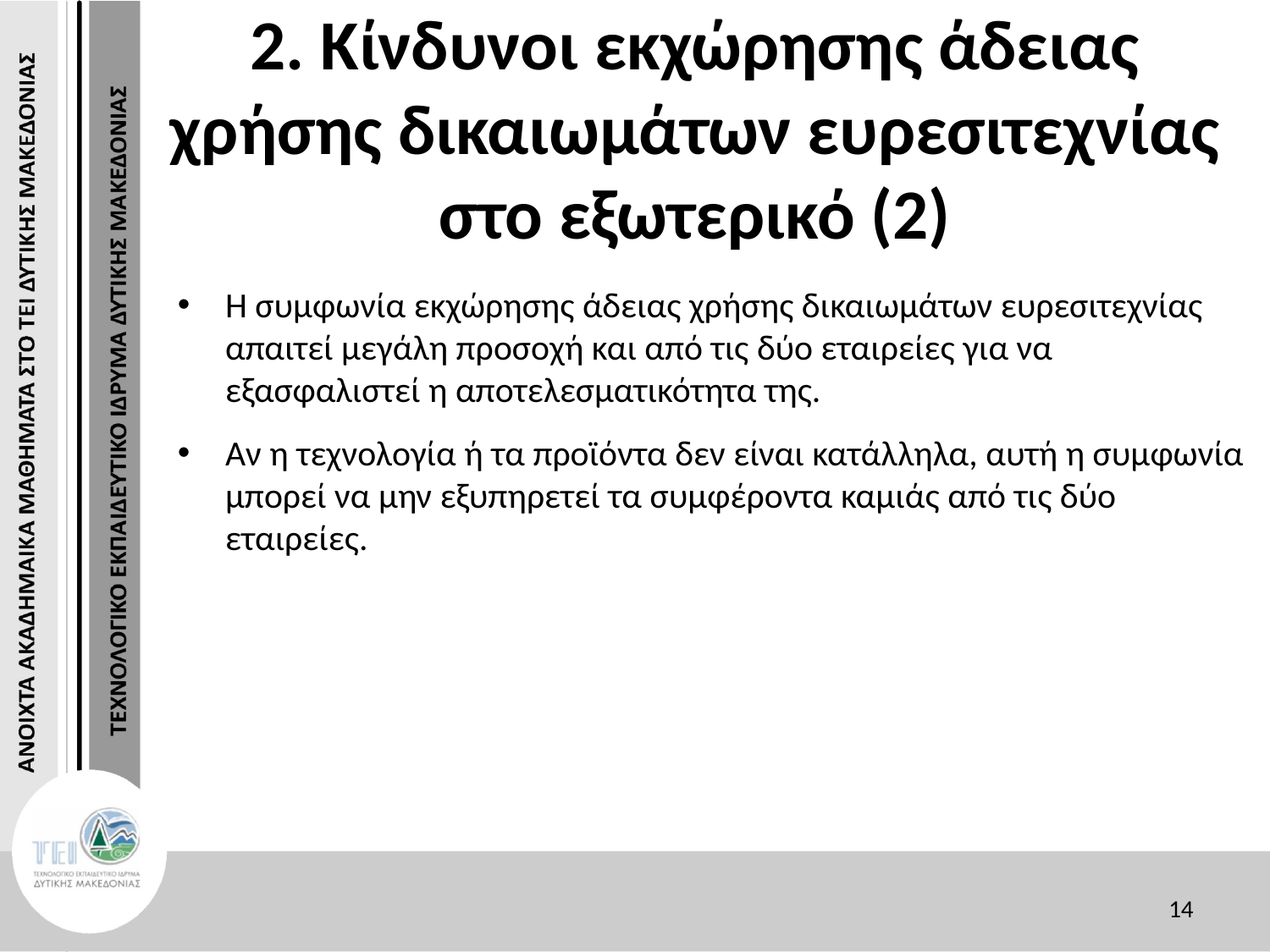

# 2. Κίνδυνοι εκχώρησης άδειας χρήσης δικαιωμάτων ευρεσιτεχνίας στο εξωτερικό (2)
Η συμφωνία εκχώρησης άδειας χρήσης δικαιωμάτων ευρεσιτεχνίας απαιτεί μεγάλη προσοχή και από τις δύο εταιρείες για να εξασφαλιστεί η αποτελεσματικότητα της.
Αν η τεχνολογία ή τα προϊόντα δεν είναι κατάλληλα, αυτή η συμφωνία μπορεί να μην εξυπηρετεί τα συμφέροντα καμιάς από τις δύο εταιρείες.

14